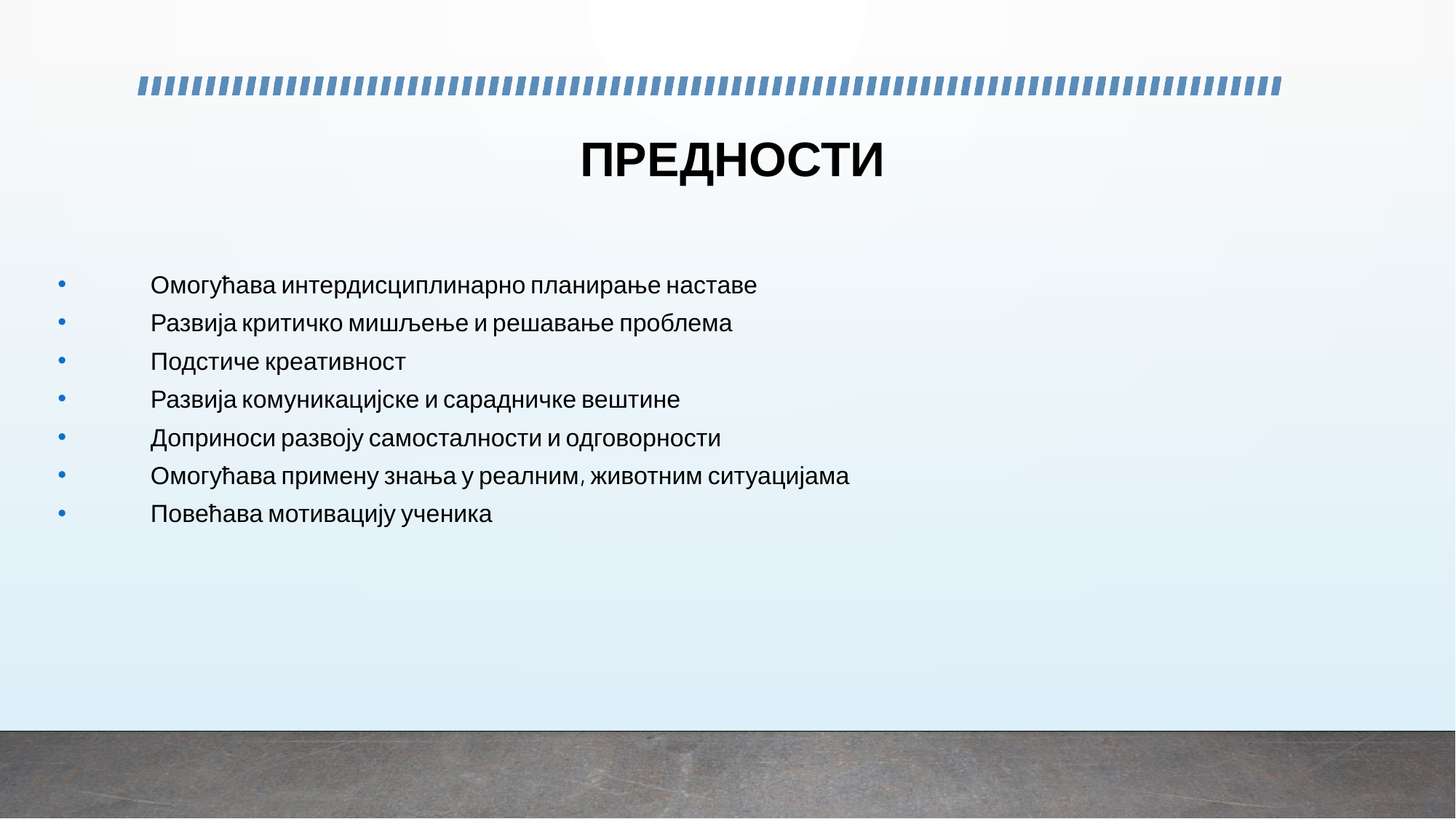

# ПРЕДНОСТИ
Омогућава интердисциплинарно планирање наставе
Развија критичко мишљење и решавање проблема
Подстиче креативност
Развија комуникацијске и сарадничке вештине
Доприноси развоју самосталности и одговорности
Омогућава примену знања у реалним, животним ситуацијама
Повећава мотивацију ученика